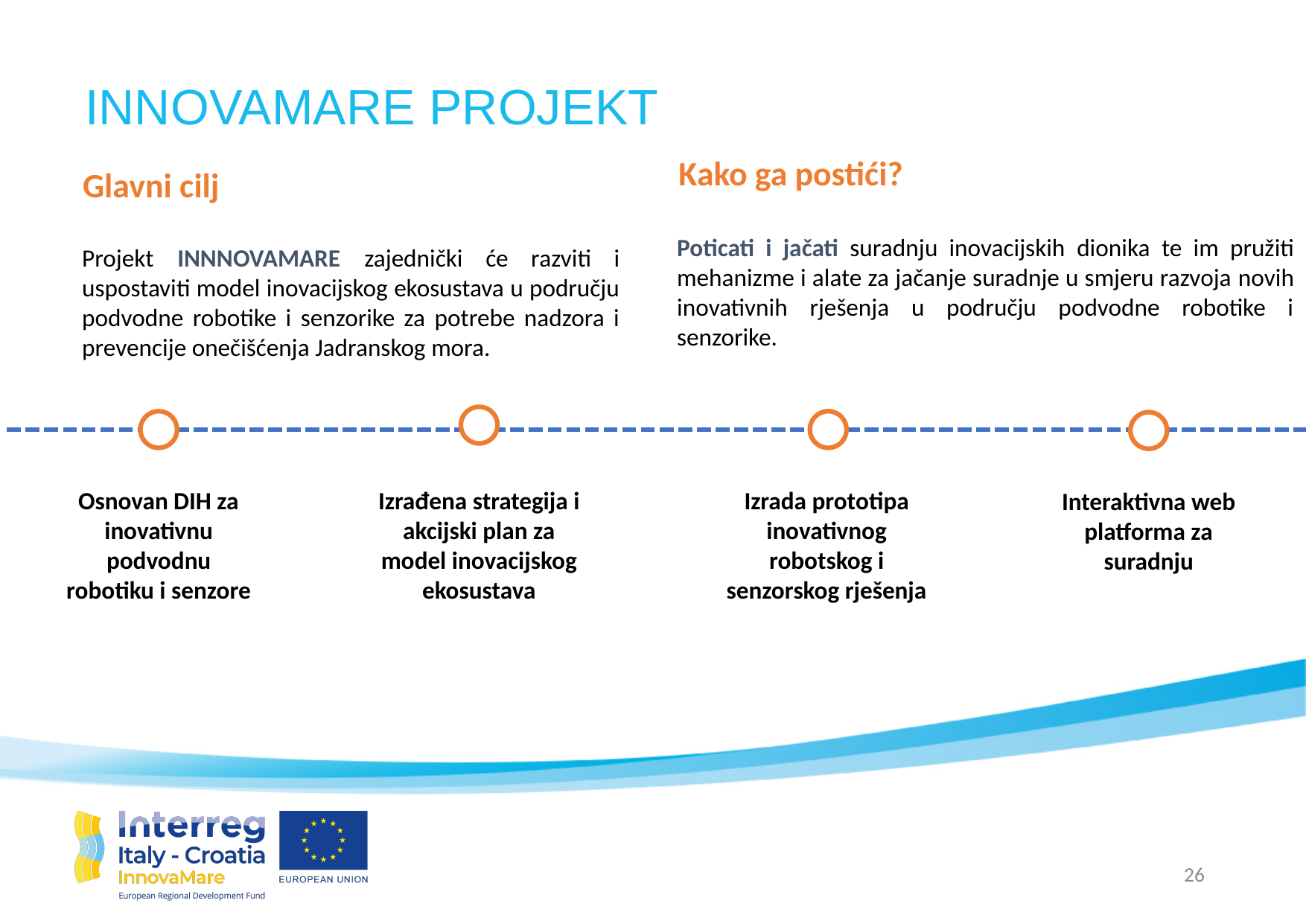

# INNOVAMARE PROJEKT
Kako ga postići?
Glavni cilj
Poticati i jačati suradnju inovacijskih dionika te im pružiti mehanizme i alate za jačanje suradnje u smjeru razvoja novih inovativnih rješenja u području podvodne robotike i senzorike.
Projekt INNNOVAMARE zajednički će razviti i uspostaviti model inovacijskog ekosustava u području podvodne robotike i senzorike za potrebe nadzora i prevencije onečišćenja Jadranskog mora.

Izrada prototipa inovativnog robotskog i senzorskog rješenja
Izrađena strategija i akcijski plan za model inovacijskog ekosustava
Osnovan DIH za inovativnu podvodnu robotiku i senzore
Interaktivna web platforma za suradnju
26